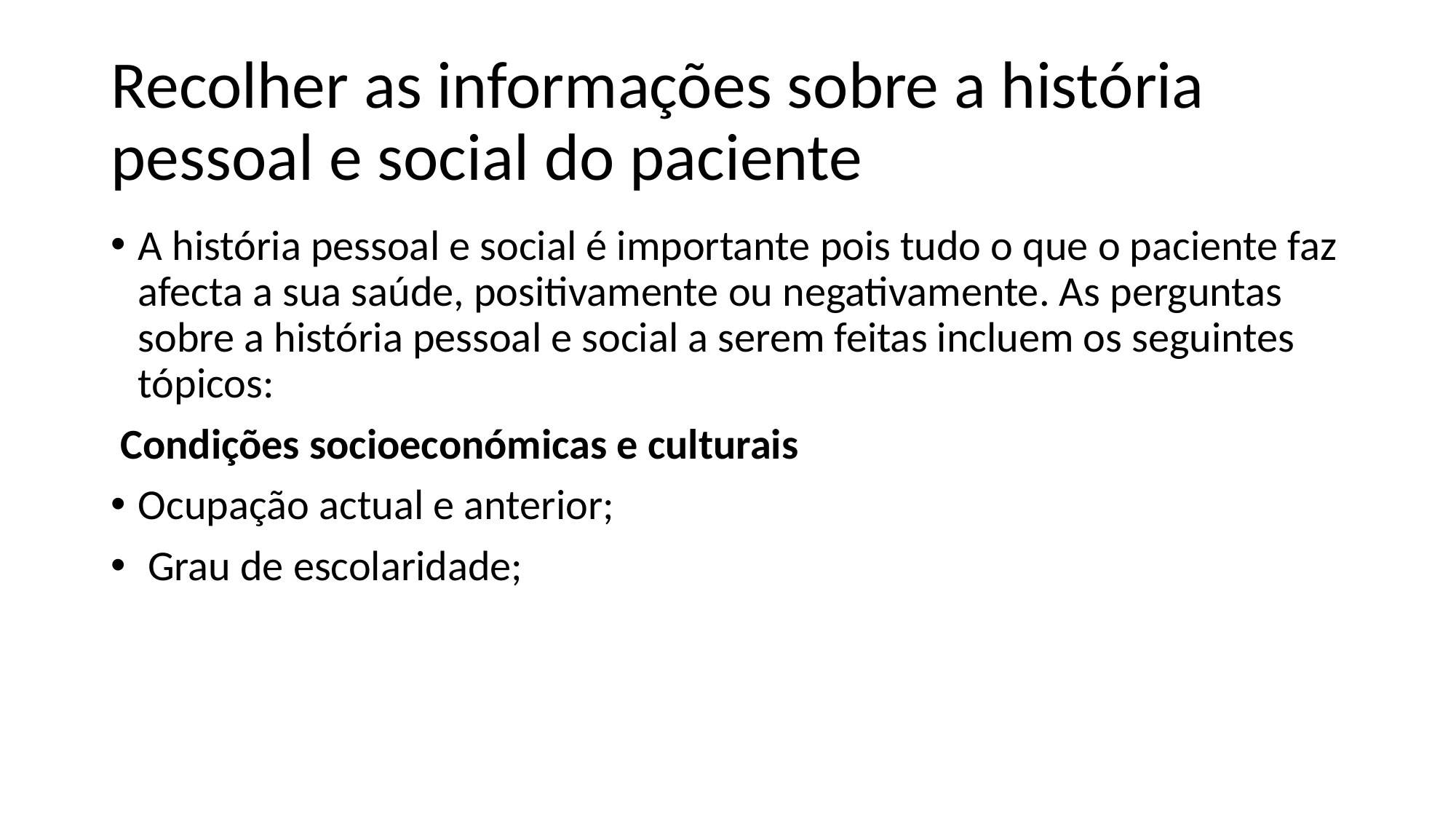

# Recolher as informações sobre a história pessoal e social do paciente
A história pessoal e social é importante pois tudo o que o paciente faz afecta a sua saúde, positivamente ou negativamente. As perguntas sobre a história pessoal e social a serem feitas incluem os seguintes tópicos:
 Condições socioeconómicas e culturais
Ocupação actual e anterior;
 Grau de escolaridade;